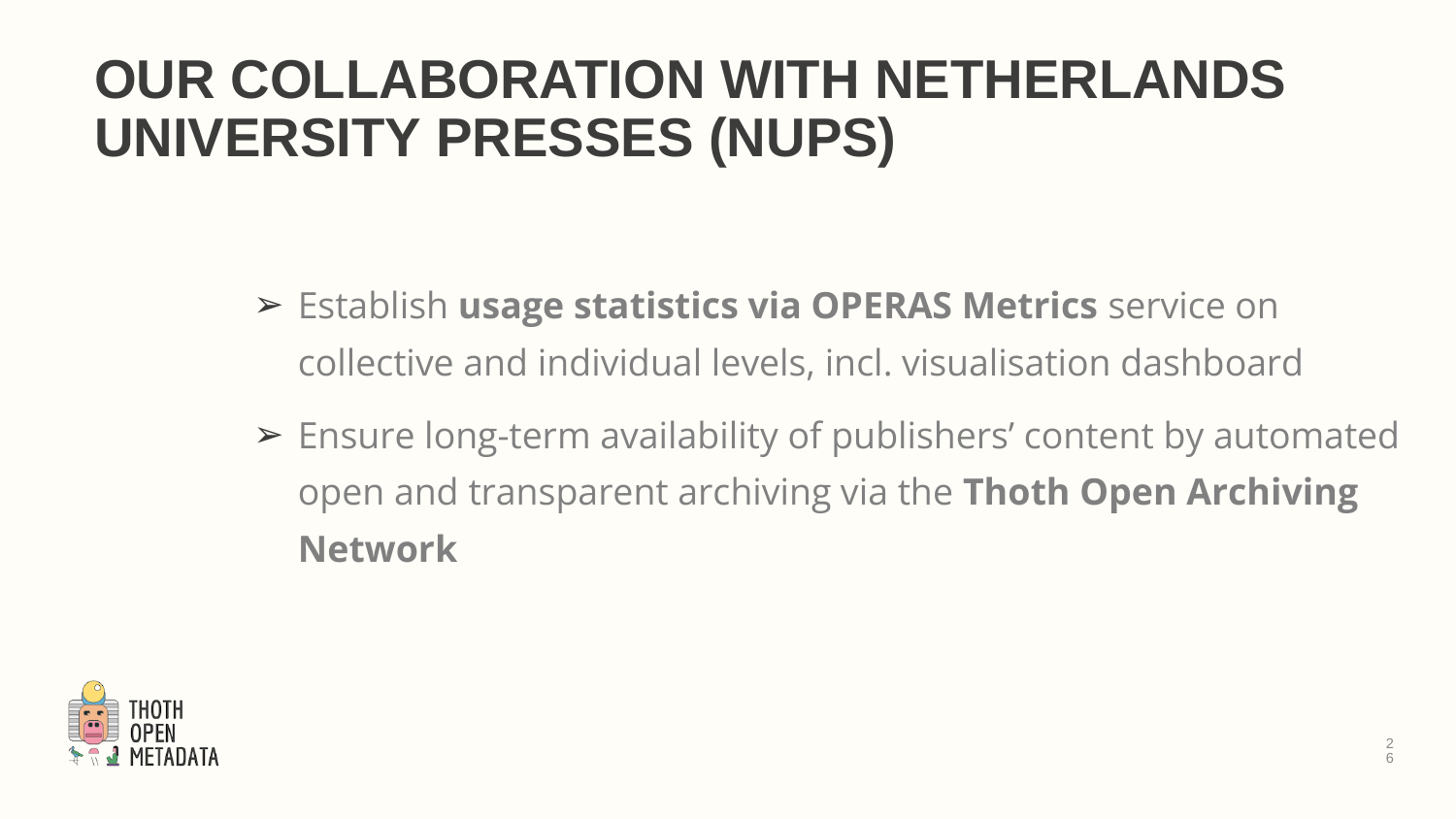

# OUR COLLABORATION WITH NETHERLANDS UNIVERSITY PRESSES (NUPS)
Establish usage statistics via OPERAS Metrics service on collective and individual levels, incl. visualisation dashboard
Ensure long-term availability of publishers’ content by automated open and transparent archiving via the Thoth Open Archiving Network

26